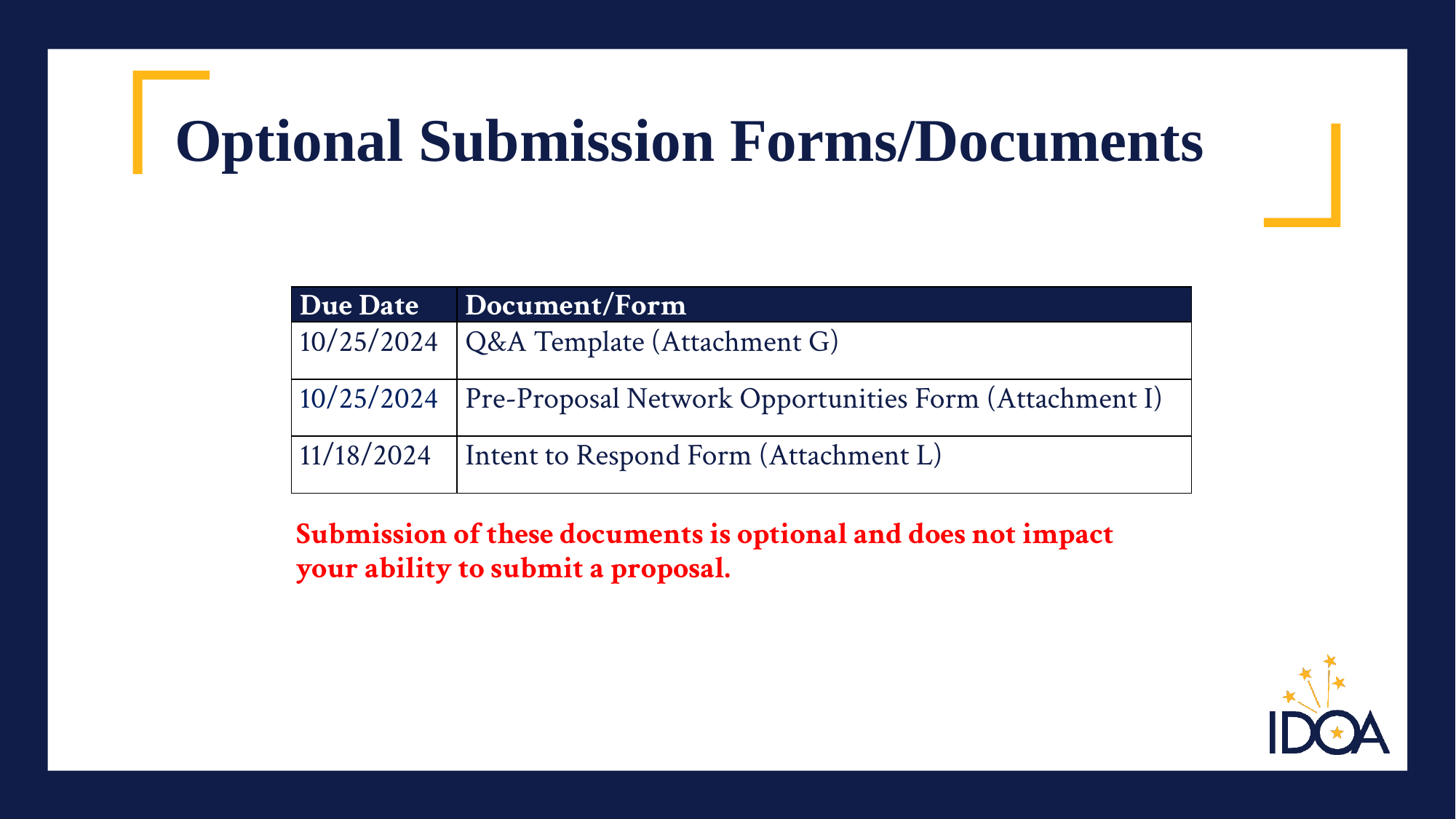

# Optional Submission Forms/Documents
| Due Date | Document/Form |
| --- | --- |
| 10/25/2024 | Q&A Template (Attachment G) |
| 10/25/2024 | Pre-Proposal Network Opportunities Form (Attachment I) |
| 11/18/2024 | Intent to Respond Form (Attachment L) |
Submission of these documents is optional and does not impact your ability to submit a proposal.